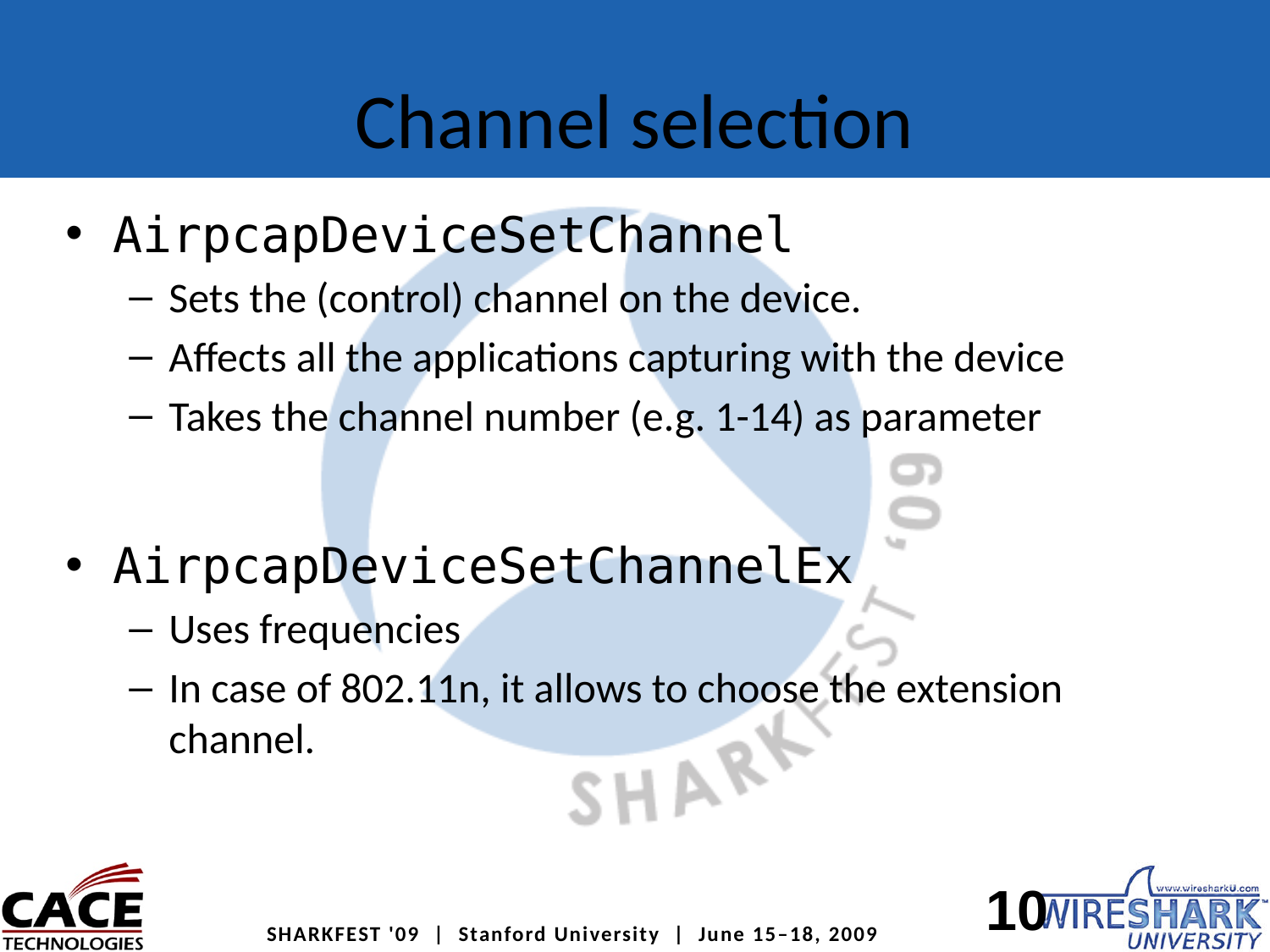

# Channel selection
AirpcapDeviceSetChannel
Sets the (control) channel on the device.
Affects all the applications capturing with the device
Takes the channel number (e.g. 1-14) as parameter

AirpcapDeviceSetChannelEx
Uses frequencies
In case of 802.11n, it allows to choose the extension channel.
10